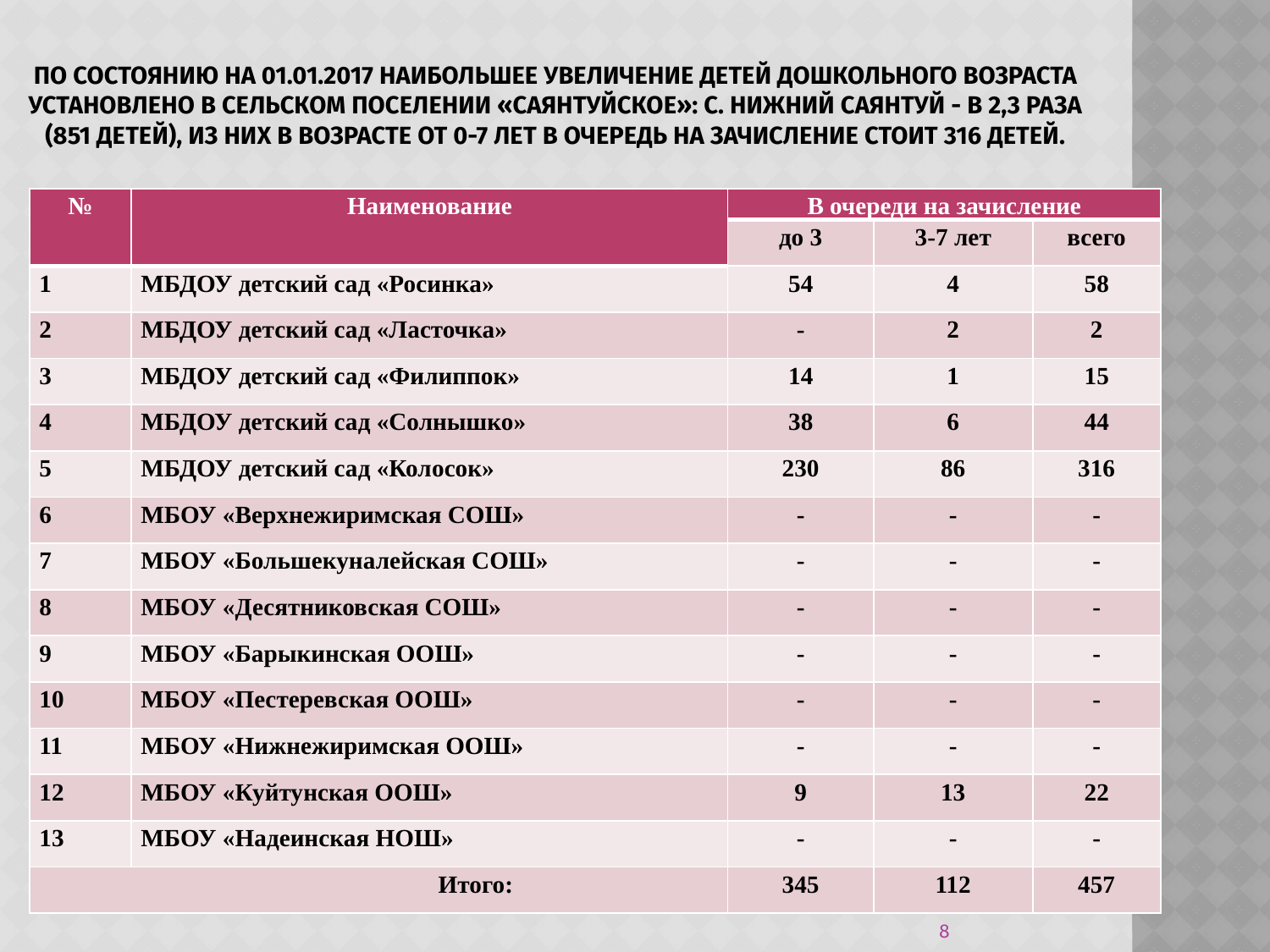

# По состоянию на 01.01.2017 наибольшее увеличение детей дошкольного возраста установлено в сельском поселении «Саянтуйское»: с. Нижний Саянтуй - в 2,3 раза (851 детей), из них в возрасте от 0-7 лет в очередь на зачисление стоит 316 детей.
| № | Наименование | В очереди на зачисление |  |  |
| --- | --- | --- | --- | --- |
|  |  | до 3 | 3-7 лет | всего |
| 1 | МБДОУ детский сад «Росинка» | 54 | 4 | 58 |
| 2 | МБДОУ детский сад «Ласточка» | - | 2 | 2 |
| 3 | МБДОУ детский сад «Филиппок» | 14 | 1 | 15 |
| 4 | МБДОУ детский сад «Солнышко» | 38 | 6 | 44 |
| 5 | МБДОУ детский сад «Колосок» | 230 | 86 | 316 |
| 6 | МБОУ «Верхнежиримская СОШ» | - | - | - |
| 7 | МБОУ «Большекуналейская СОШ» | - | - | - |
| 8 | МБОУ «Десятниковская СОШ» | - | - | - |
| 9 | МБОУ «Барыкинская ООШ» | - | - | - |
| 10 | МБОУ «Пестеревская ООШ» | - | - | - |
| 11 | МБОУ «Нижнежиримская ООШ» | - | - | - |
| 12 | МБОУ «Куйтунская ООШ» | 9 | 13 | 22 |
| 13 | МБОУ «Надеинская НОШ» | - | - | - |
| Итого: |  | 345 | 112 | 457 |

8